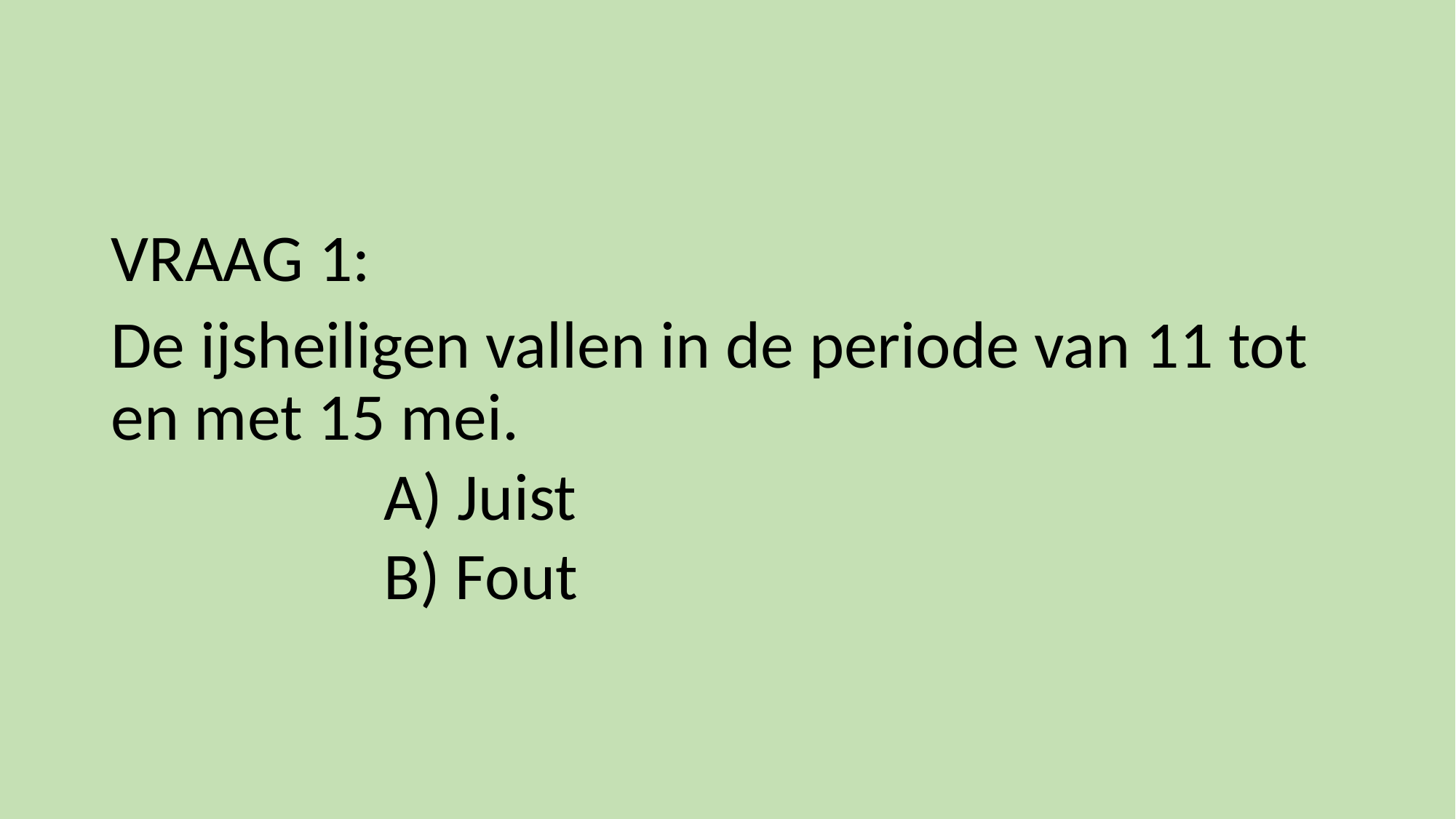

VRAAG 1:
De ijsheiligen vallen in de periode van 11 tot en met 15 mei.
		A) Juist
		B) Fout